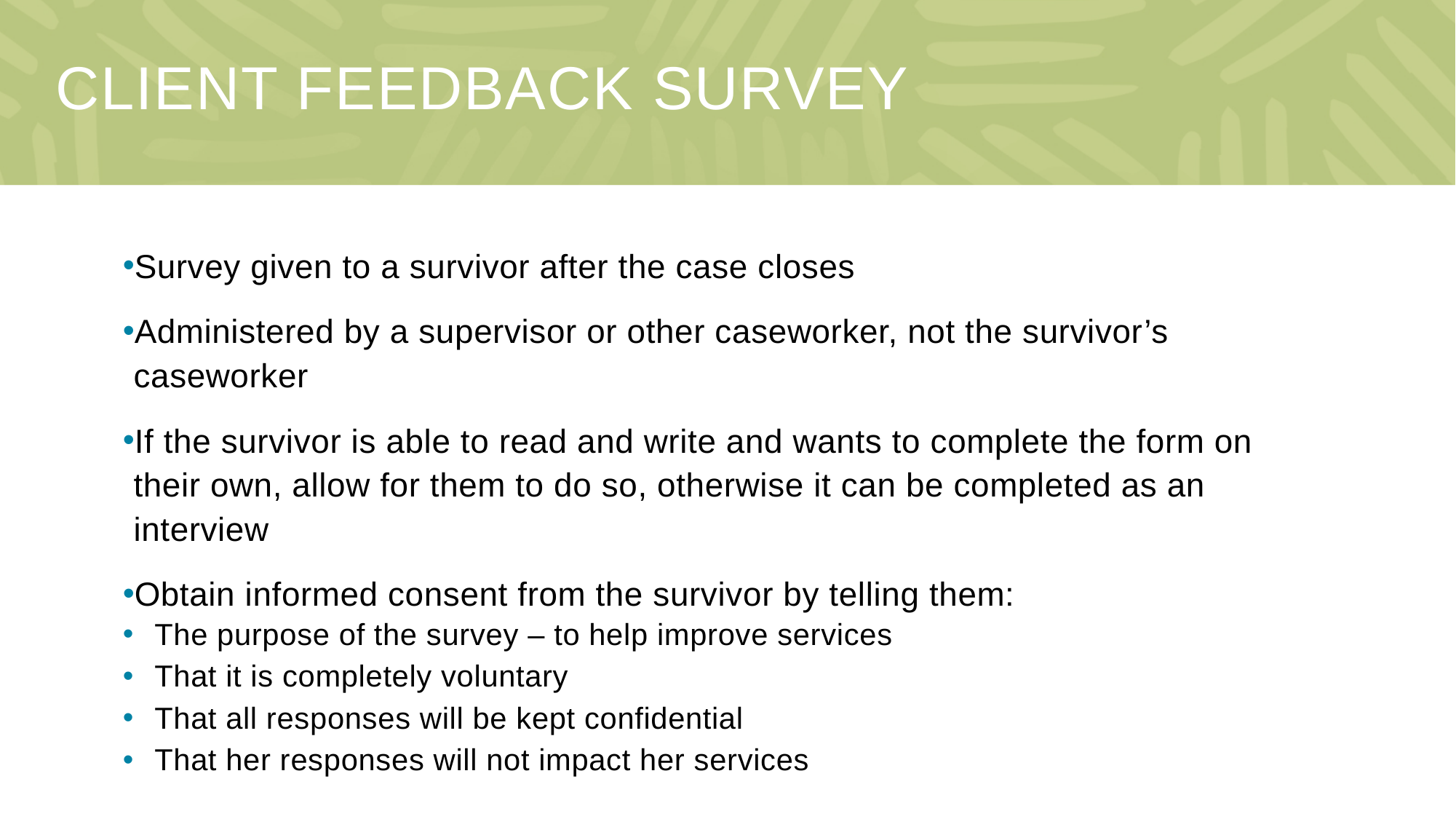

# Client feedback SURVEY
Survey given to a survivor after the case closes
Administered by a supervisor or other caseworker, not the survivor’s caseworker
If the survivor is able to read and write and wants to complete the form on their own, allow for them to do so, otherwise it can be completed as an interview
Obtain informed consent from the survivor by telling them:
The purpose of the survey – to help improve services
That it is completely voluntary
That all responses will be kept confidential
That her responses will not impact her services